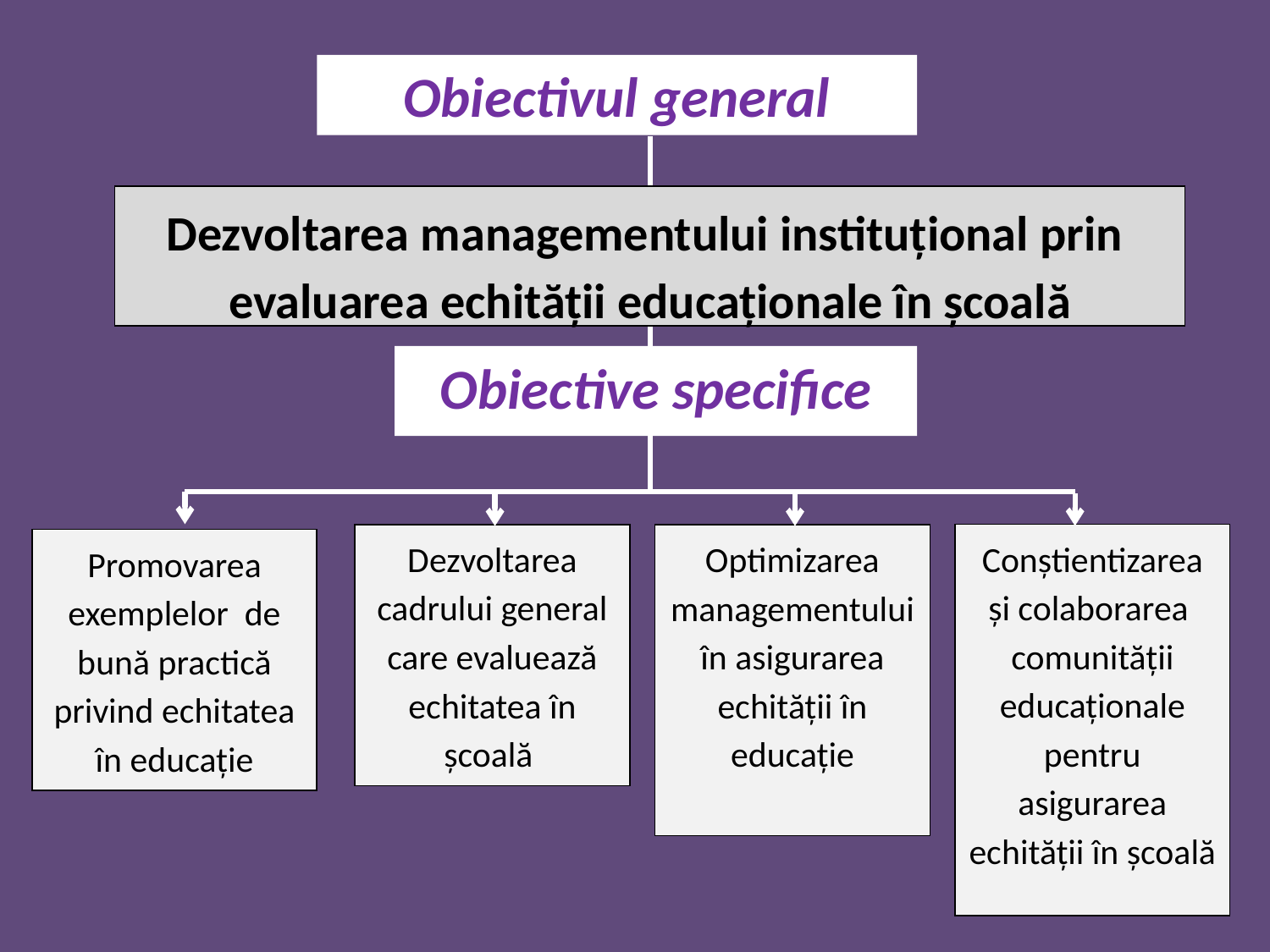

Obiectivul general

Dezvoltarea managementului instituțional prin  evaluarea echității educaționale în școală

Obiective specifice
Conștientizarea și colaborarea  comunității educaționale pentru asigurarea echității în școală
Dezvoltarea cadrului general care evaluează echitatea în școală
Optimizarea managementului în asigurarea echității în educație
Promovarea exemplelor  de bună practică privind echitatea în educație